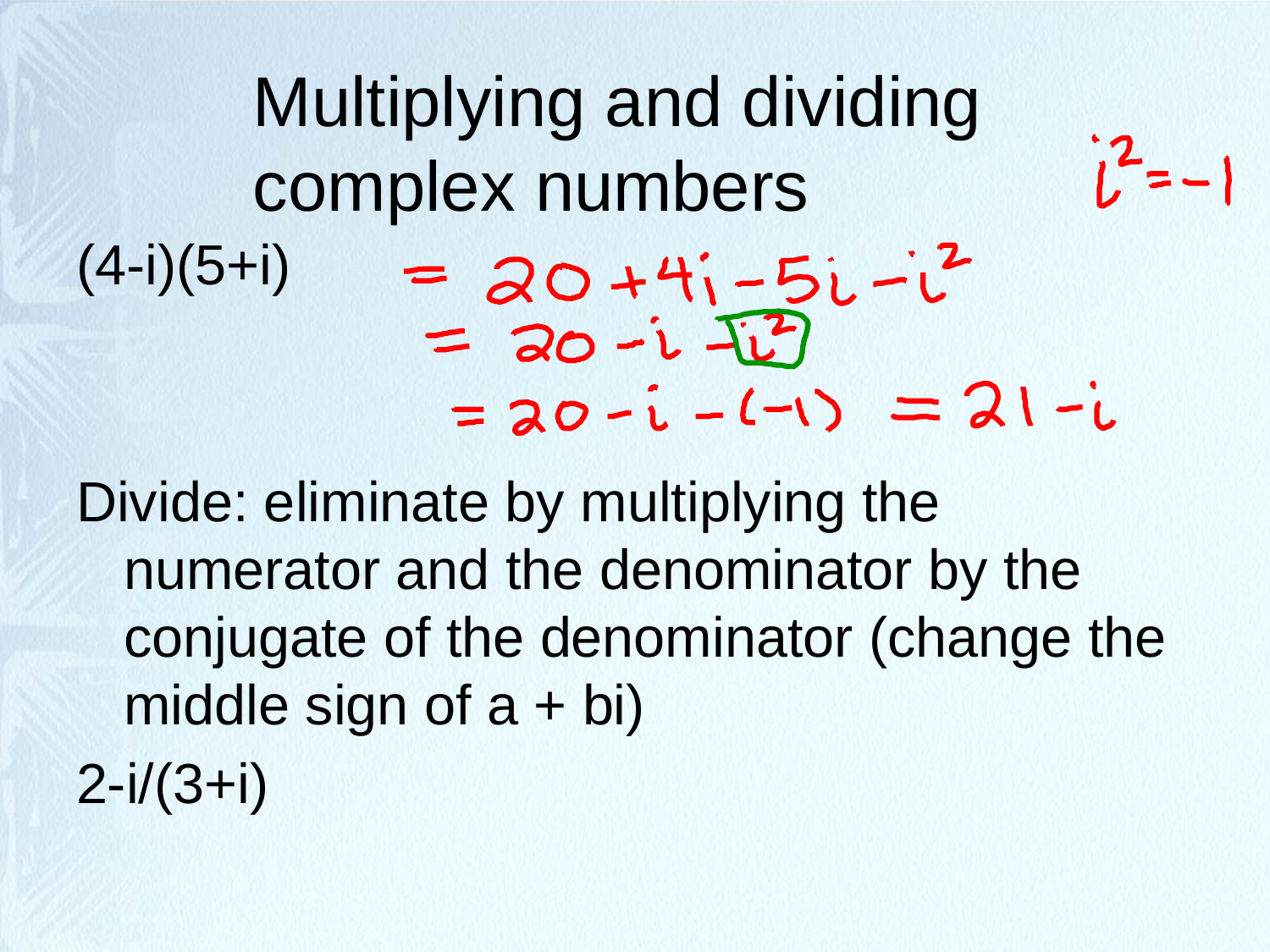

# Multiplying and dividing complex numbers

(4-i)(5+i)

Divide: eliminate by multiplying the numerator and the denominator by the conjugate of the denominator (change the middle sign of a + bi)
2-i/(3+i)